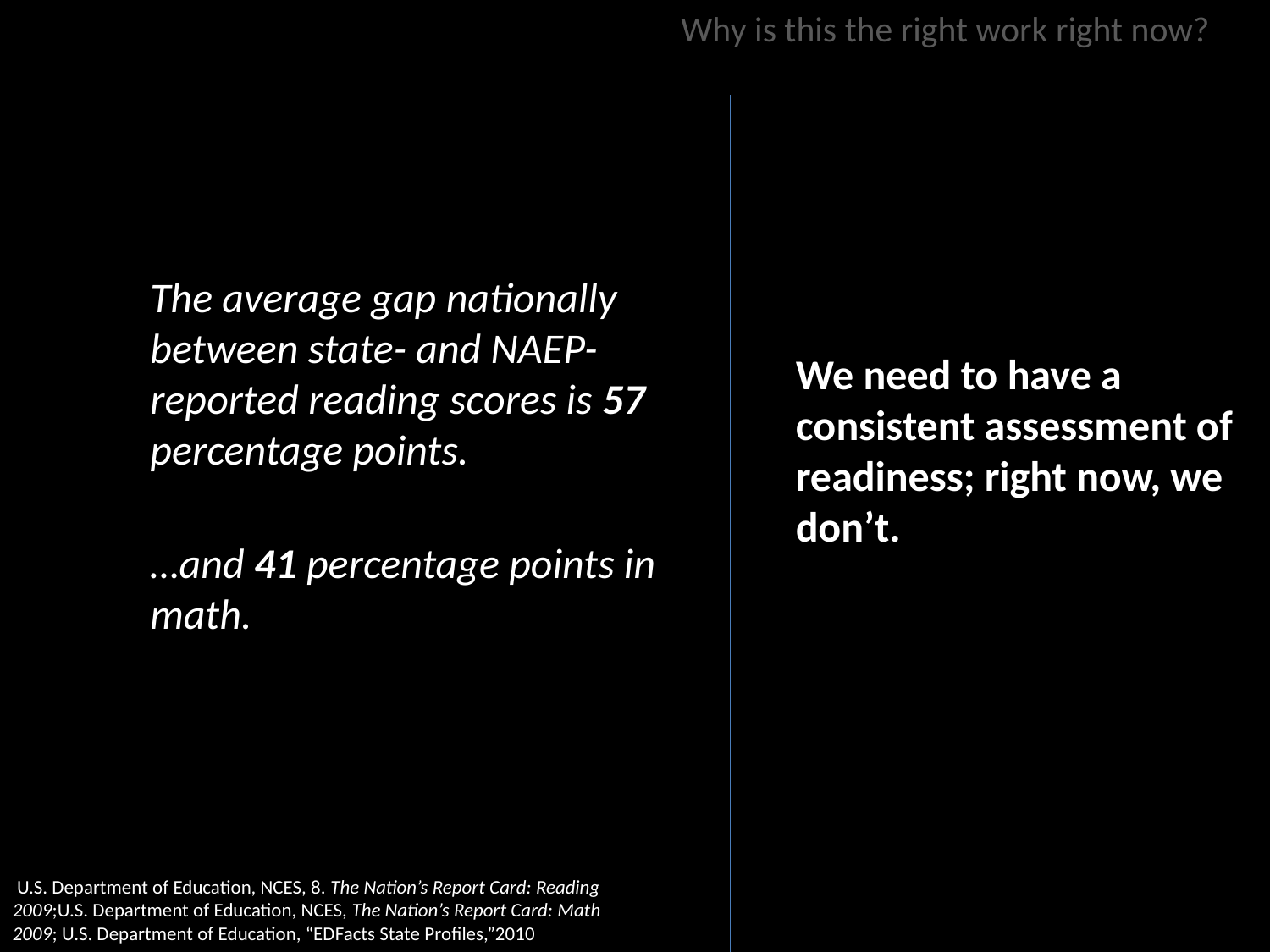

Why is this the right work right now?
The average gap nationally between state- and NAEP-reported reading scores is 57 percentage points.
We need to have a consistent assessment of readiness; right now, we don’t.
…and 41 percentage points in math.

 U.S. Department of Education, NCES, 8. The Nation’s Report Card: Reading 2009;U.S. Department of Education, NCES, The Nation’s Report Card: Math 2009; U.S. Department of Education, “EDFacts State Profiles,”2010